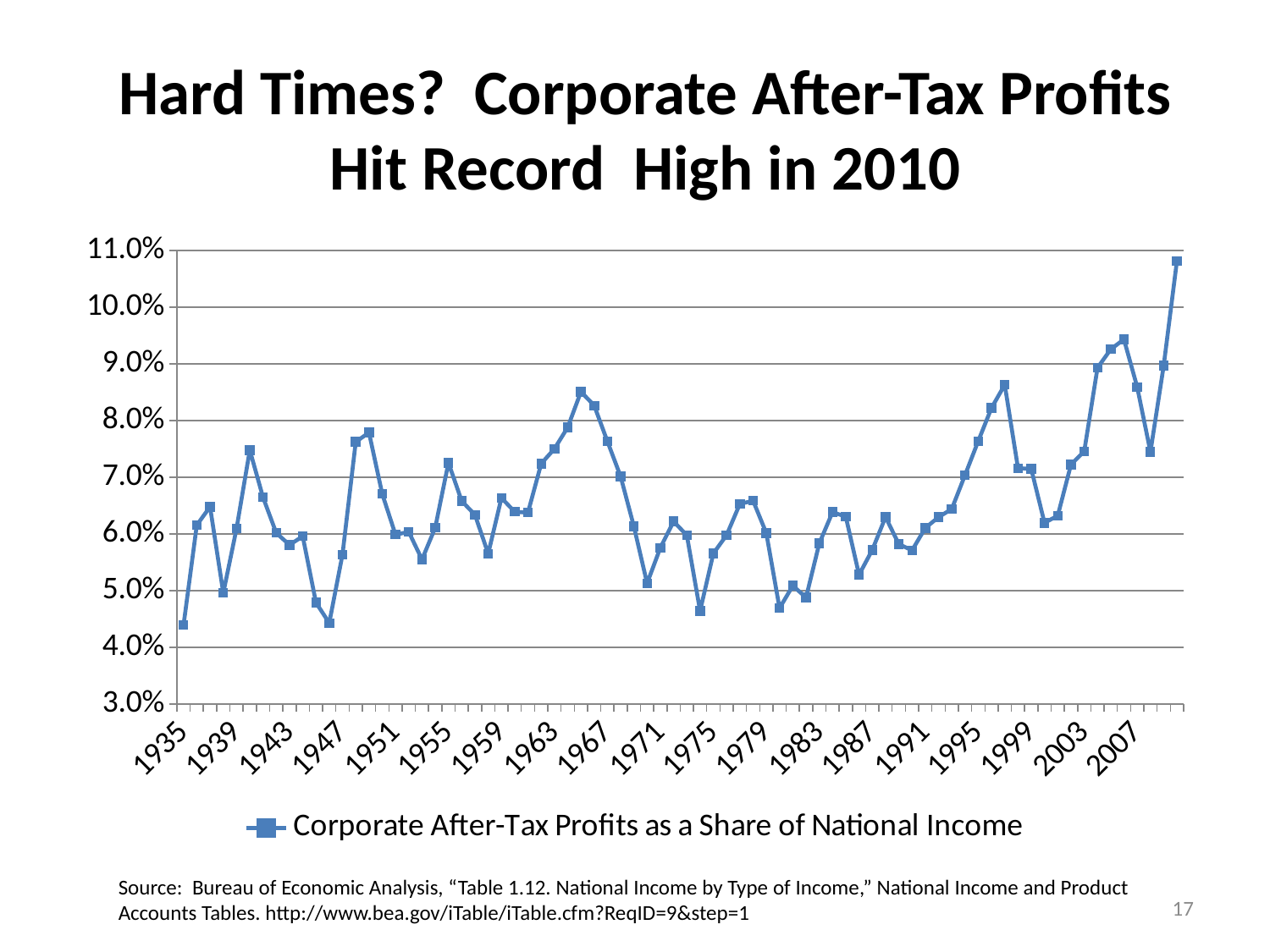

# Hard Times?  Corporate After-Tax Profits Hit Record  High in 2010

### Chart

| Category | Corporate After-Tax Profits as a Share of National Income |
|---|---|
| 1935 | 0.0439393939393939 |
| 1936 | 0.0615796519410977 |
| 1937 | 0.0648259303721489 |
| 1938 | 0.0496083550913838 |
| 1939 | 0.0609756097560976 |
| 1940 | 0.0748074807480748 |
| 1941 | 0.0664939550949914 |
| 1942 | 0.0602006688963211 |
| 1943 | 0.0580890336590662 |
| 1944 | 0.0595959595959596 |
| 1945 | 0.0479072112960161 |
| 1946 | 0.0443101711983887 |
| 1947 | 0.0564031437817845 |
| 1948 | 0.0762572135201979 |
| 1949 | 0.0778947368421053 |
| 1950 | 0.0670708601743084 |
| 1951 | 0.0599078341013825 |
| 1952 | 0.060379707438531 |
| 1953 | 0.0555227406969876 |
| 1954 | 0.0611160318866253 |
| 1955 | 0.0725806451612903 |
| 1956 | 0.0658394530260826 |
| 1957 | 0.0633922090491169 |
| 1958 | 0.0565447545717035 |
| 1959 | 0.0663726571113561 |
| 1960 | 0.0639375395653091 |
| 1961 | 0.0637864275524761 |
| 1962 | 0.0724144450746833 |
| 1963 | 0.0750402001072003 |
| 1964 | 0.0788160957765215 |
| 1965 | 0.0850965961361545 |
| 1966 | 0.0826644134628926 |
| 1967 | 0.0763592750533049 |
| 1968 | 0.0701412566975158 |
| 1969 | 0.0613393359594823 |
| 1970 | 0.0513179128563744 |
| 1971 | 0.0575775656324582 |
| 1972 | 0.0622354318652617 |
| 1973 | 0.0597865339860365 |
| 1974 | 0.0464405516213194 |
| 1975 | 0.0565789473684211 |
| 1976 | 0.0598210957882967 |
| 1977 | 0.0653165683765439 |
| 1978 | 0.0658809605996351 |
| 1979 | 0.0601788017613308 |
| 1980 | 0.046937936703658 |
| 1981 | 0.0508828485603341 |
| 1982 | 0.0488181244301045 |
| 1983 | 0.0583542284020971 |
| 1984 | 0.0638777337994395 |
| 1985 | 0.0630630630630631 |
| 1986 | 0.0528219036549141 |
| 1987 | 0.0572048192771084 |
| 1988 | 0.0630210291223492 |
| 1989 | 0.0582231017602333 |
| 1990 | 0.0571202688012649 |
| 1991 | 0.0610782115410414 |
| 1992 | 0.0629859890159685 |
| 1993 | 0.0644285788372777 |
| 1994 | 0.0703897238444988 |
| 1995 | 0.0763994296490502 |
| 1996 | 0.0822309101663372 |
| 1997 | 0.0863354037267081 |
| 1998 | 0.0716262887906953 |
| 1999 | 0.071488394352716 |
| 2000 | 0.06198749286825 |
| 2001 | 0.063243043156382 |
| 2002 | 0.0722644417282245 |
| 2003 | 0.0745919798378082 |
| 2004 | 0.089310803113727 |
| 2005 | 0.0925774805300786 |
| 2006 | 0.0943380543919143 |
| 2007 | 0.0859281726952986 |
| 2008 | 0.0745017487370233 |
| 2009 | 0.0896967302183147 |
| 2010 | 0.108184515696918 |
Source:  Bureau of Economic Analysis, “Table 1.12. National Income by Type of Income,” National Income and Product Accounts Tables. http://www.bea.gov/iTable/iTable.cfm?ReqID=9&step=1
17